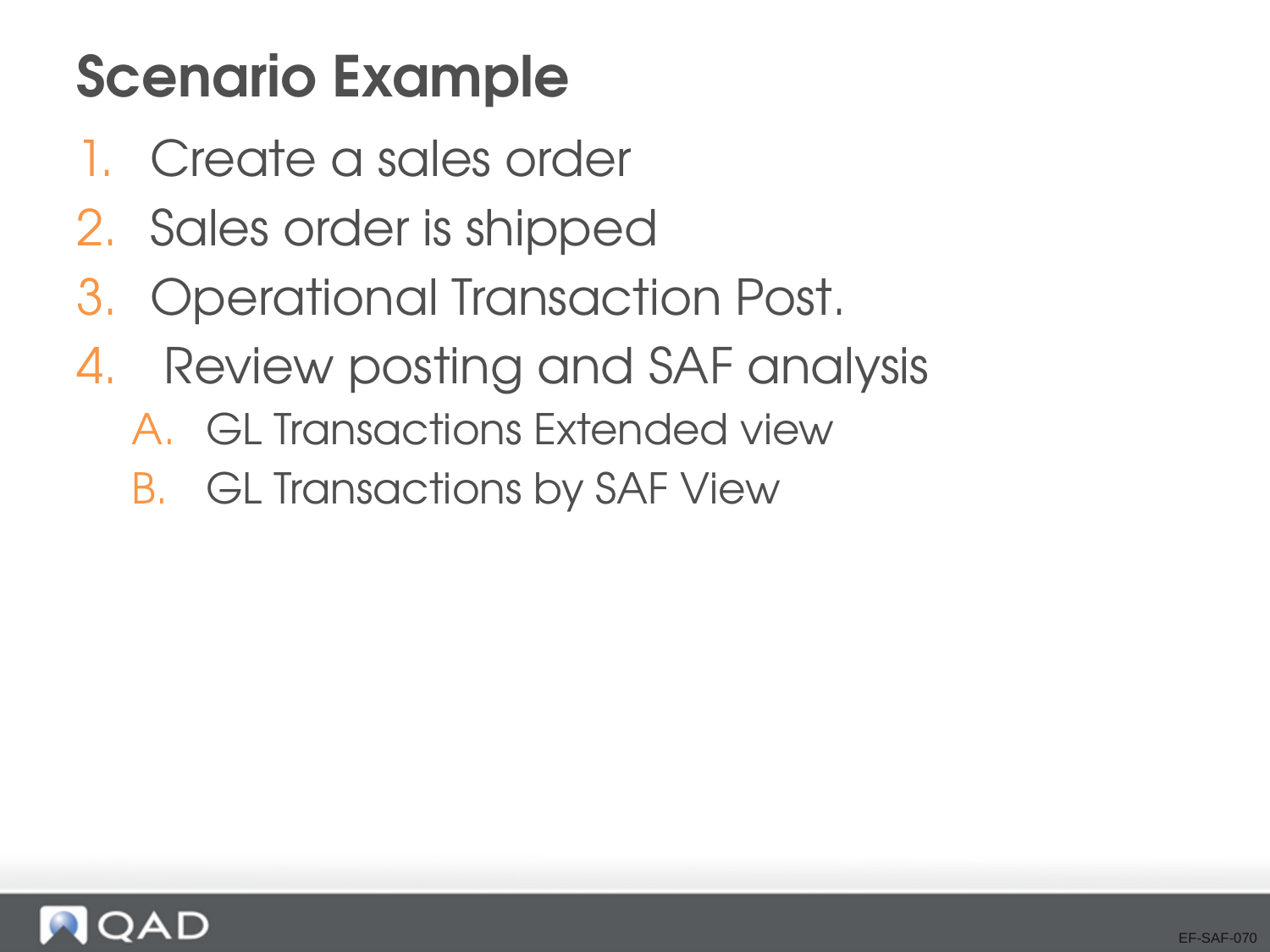

# Scenario Example
Create a sales order
Sales order is shipped
Operational Transaction Post.
 Review posting and SAF analysis
GL Transactions Extended view
GL Transactions by SAF View

EF-SAF-070